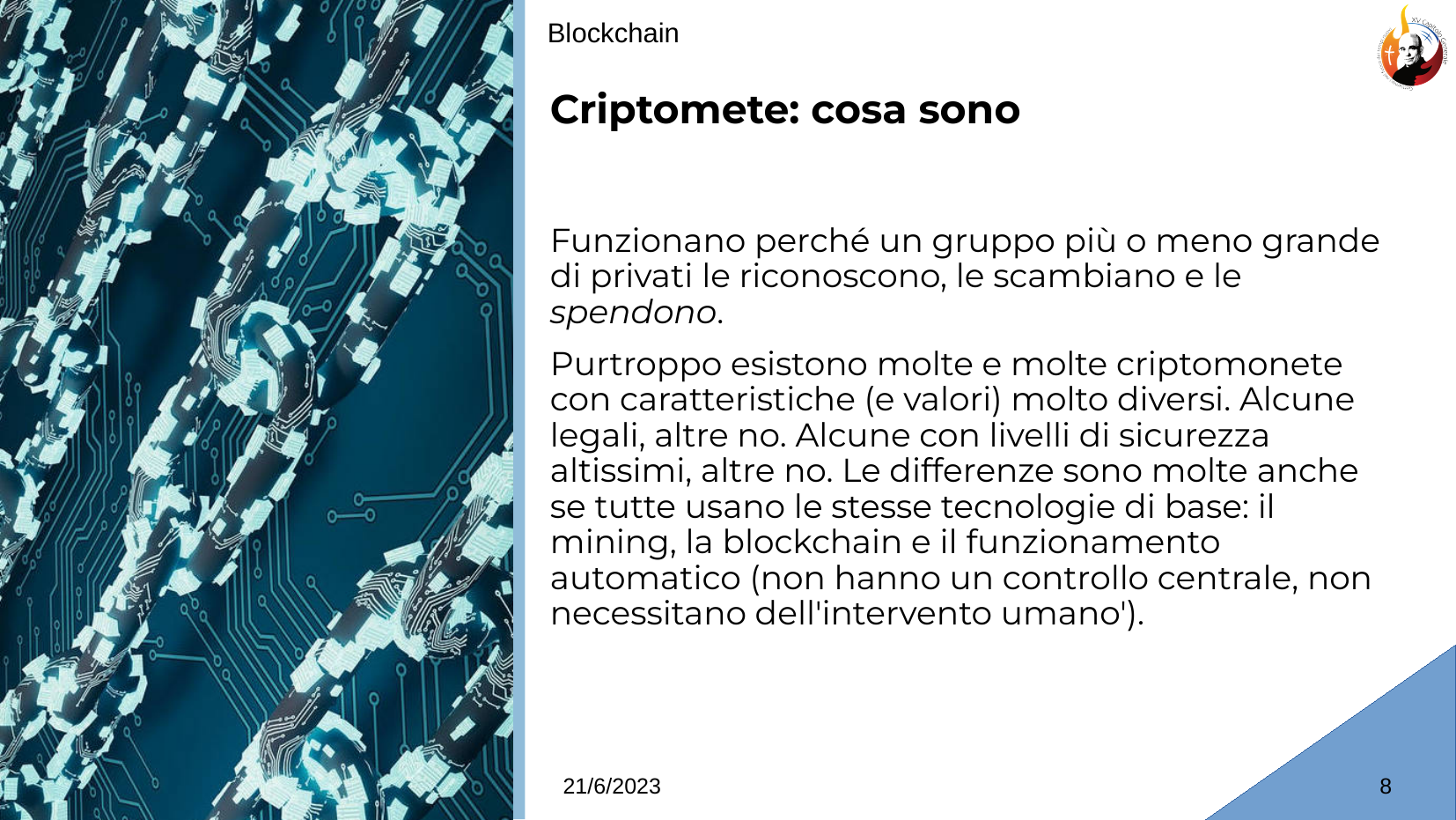

Blockchain
Criptomete: cosa sono
# Funzionano perché un gruppo più o meno grande di privati le riconoscono, le scambiano e le spendono.
Purtroppo esistono molte e molte criptomonete con caratteristiche (e valori) molto diversi. Alcune legali, altre no. Alcune con livelli di sicurezza altissimi, altre no. Le differenze sono molte anche se tutte usano le stesse tecnologie di base: il mining, la blockchain e il funzionamento automatico (non hanno un controllo centrale, non necessitano dell'intervento umano').